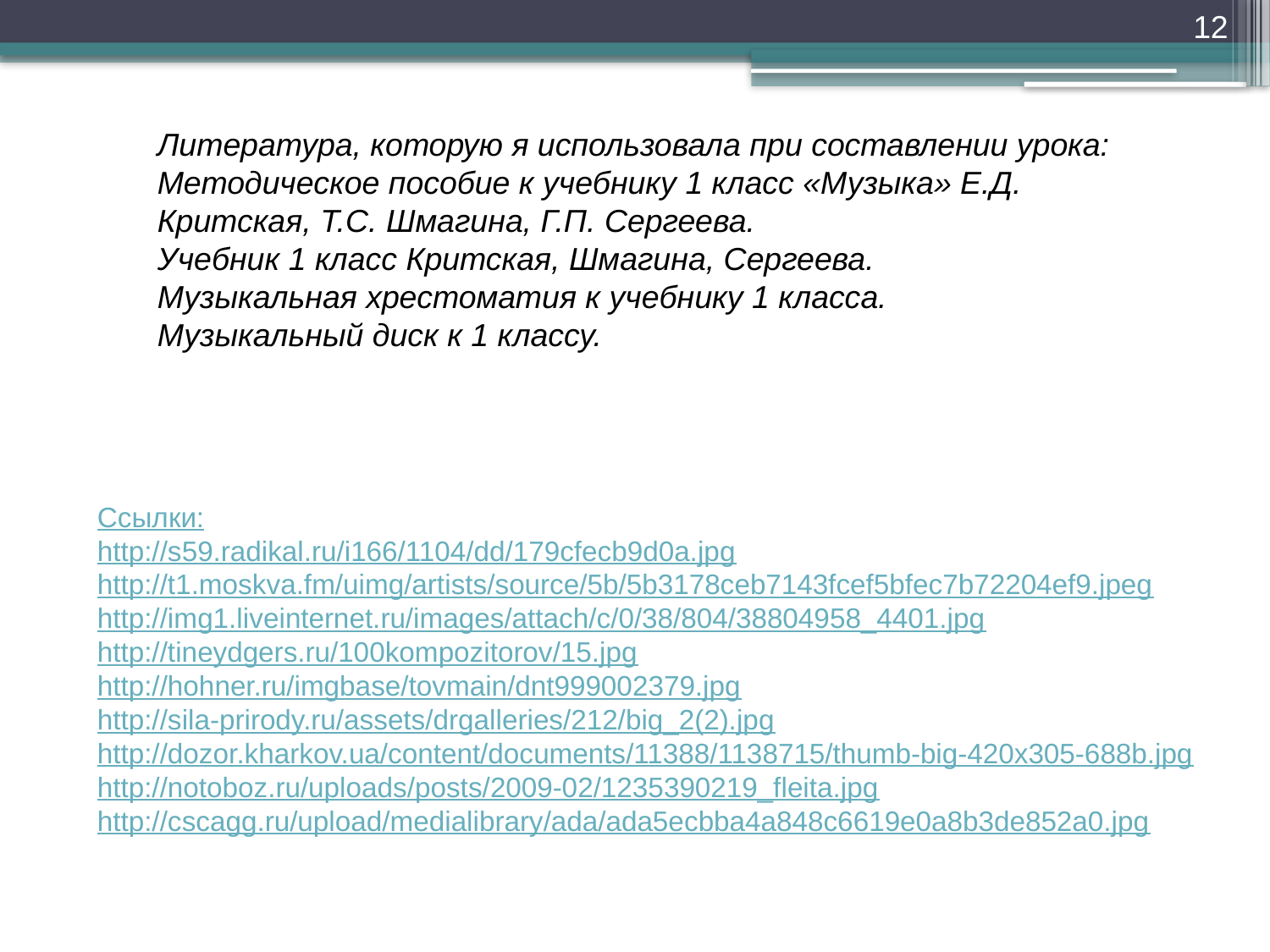

12
Литература, которую я использовала при составлении урока:
Методическое пособие к учебнику 1 класс «Музыка» Е.Д. Критская, Т.С. Шмагина, Г.П. Сергеева.
Учебник 1 класс Критская, Шмагина, Сергеева.
Музыкальная хрестоматия к учебнику 1 класса.
Музыкальный диск к 1 классу.

Ссылки:
http://s59.radikal.ru/i166/1104/dd/179cfecb9d0a.jpg
http://t1.moskva.fm/uimg/artists/source/5b/5b3178ceb7143fcef5bfec7b72204ef9.jpeg
http://img1.liveinternet.ru/images/attach/c/0/38/804/38804958_4401.jpg
http://tineydgers.ru/100kompozitorov/15.jpg
http://hohner.ru/imgbase/tovmain/dnt999002379.jpg
http://sila-prirody.ru/assets/drgalleries/212/big_2(2).jpg
http://dozor.kharkov.ua/content/documents/11388/1138715/thumb-big-420x305-688b.jpg
http://notoboz.ru/uploads/posts/2009-02/1235390219_fleita.jpg
http://cscagg.ru/upload/medialibrary/ada/ada5ecbba4a848c6619e0a8b3de852a0.jpg